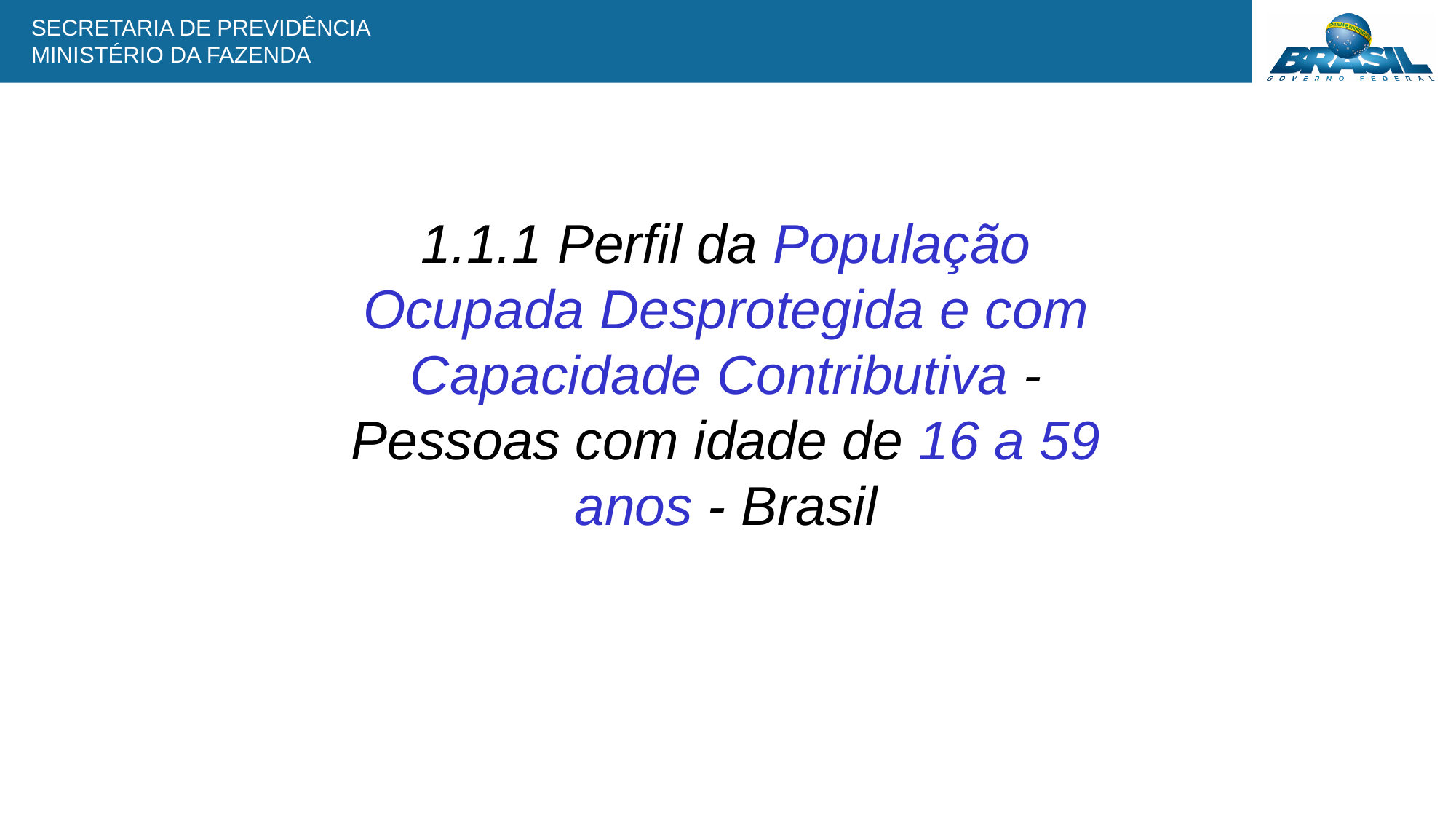

1.1.1 Perfil da População Ocupada Desprotegida e com Capacidade Contributiva - Pessoas com idade de 16 a 59 anos - Brasil